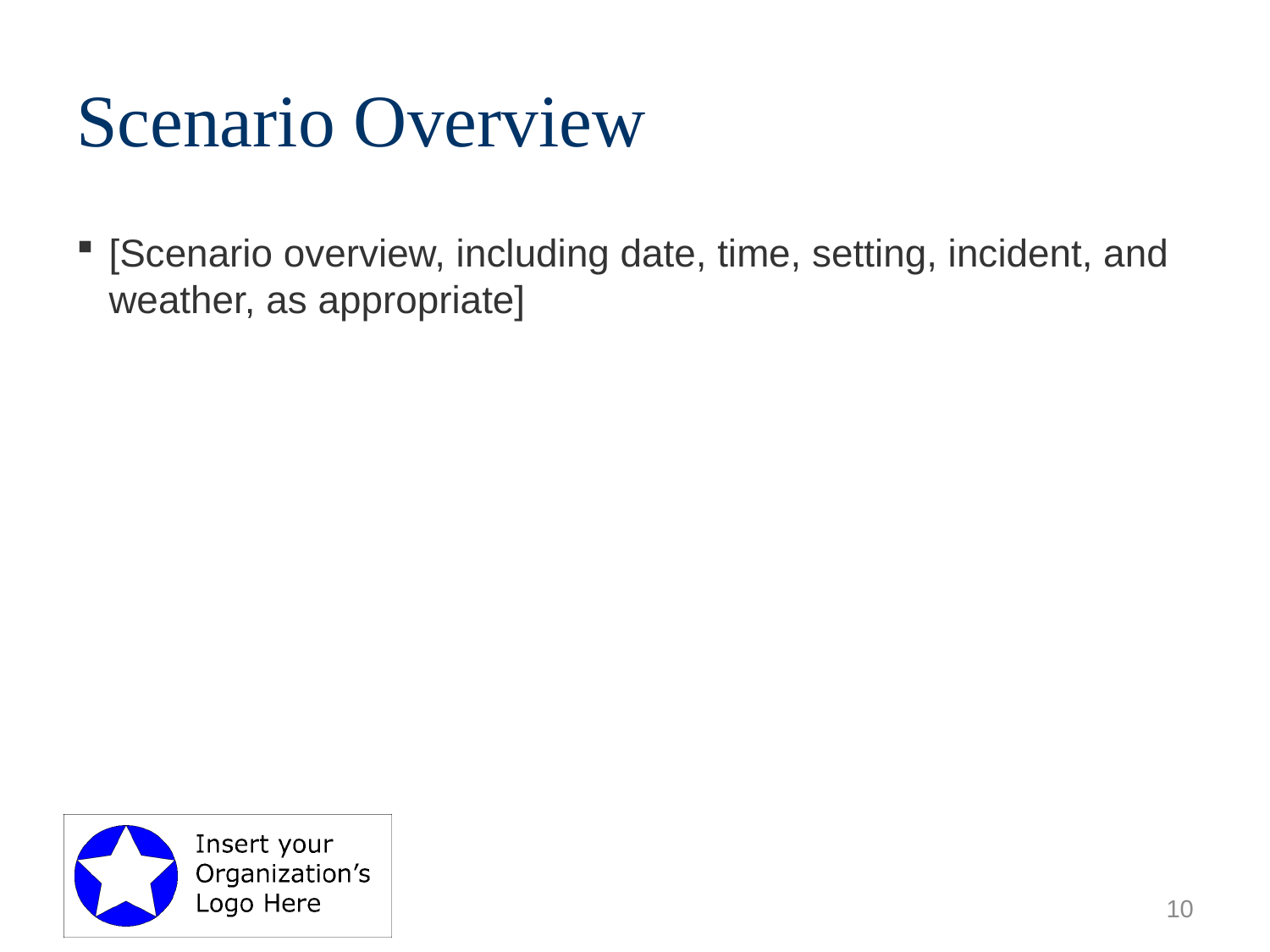

# Scenario Overview
[Scenario overview, including date, time, setting, incident, and weather, as appropriate]
10